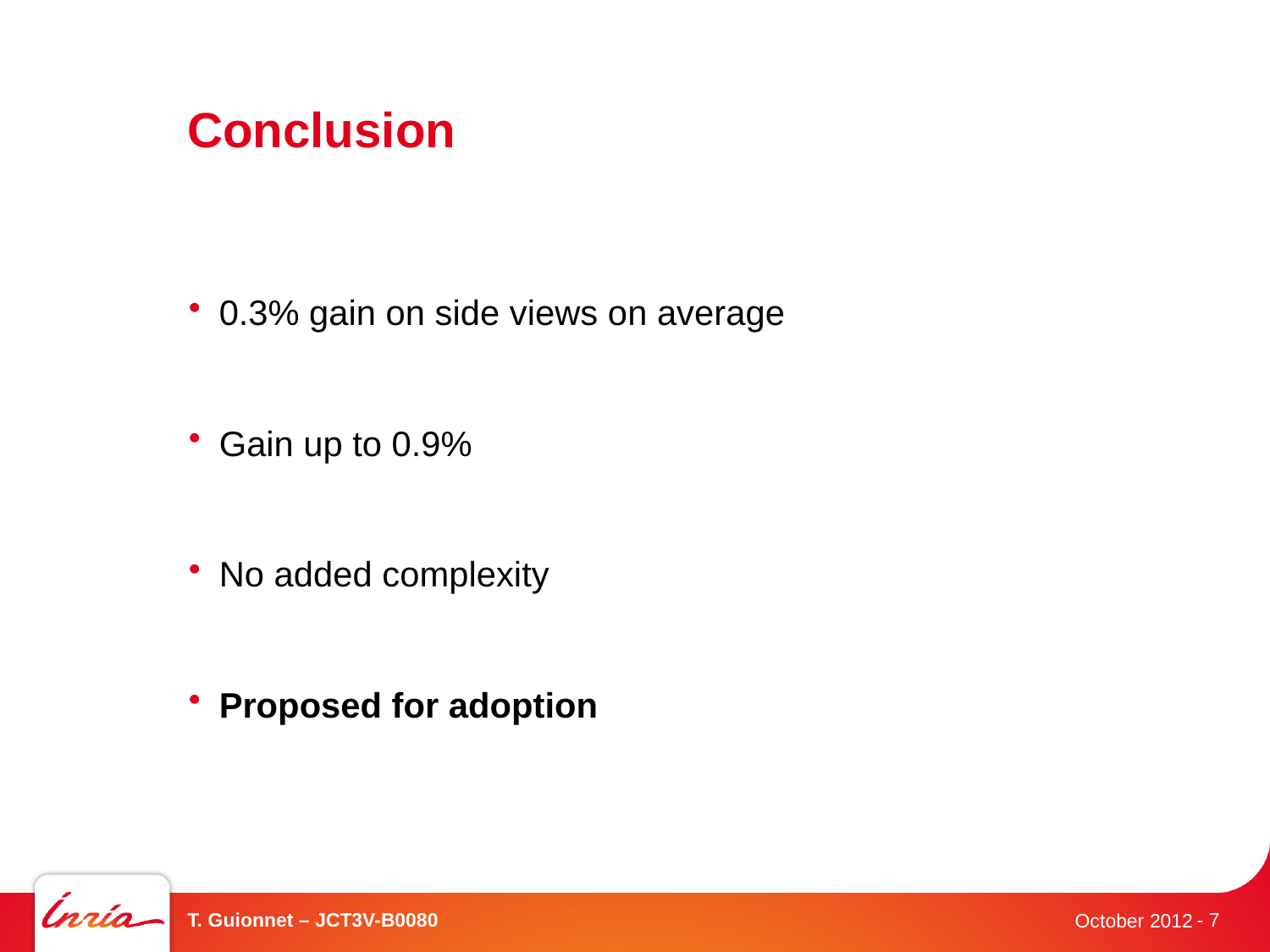

# Conclusion

0.3% gain on side views on average

Gain up to 0.9%

No added complexity

Proposed for adoption

Thanks to Orange for cross-checking (JCT3V-B0098)

T. Guionnet – JCT3V-B0080
- 7
October 2012